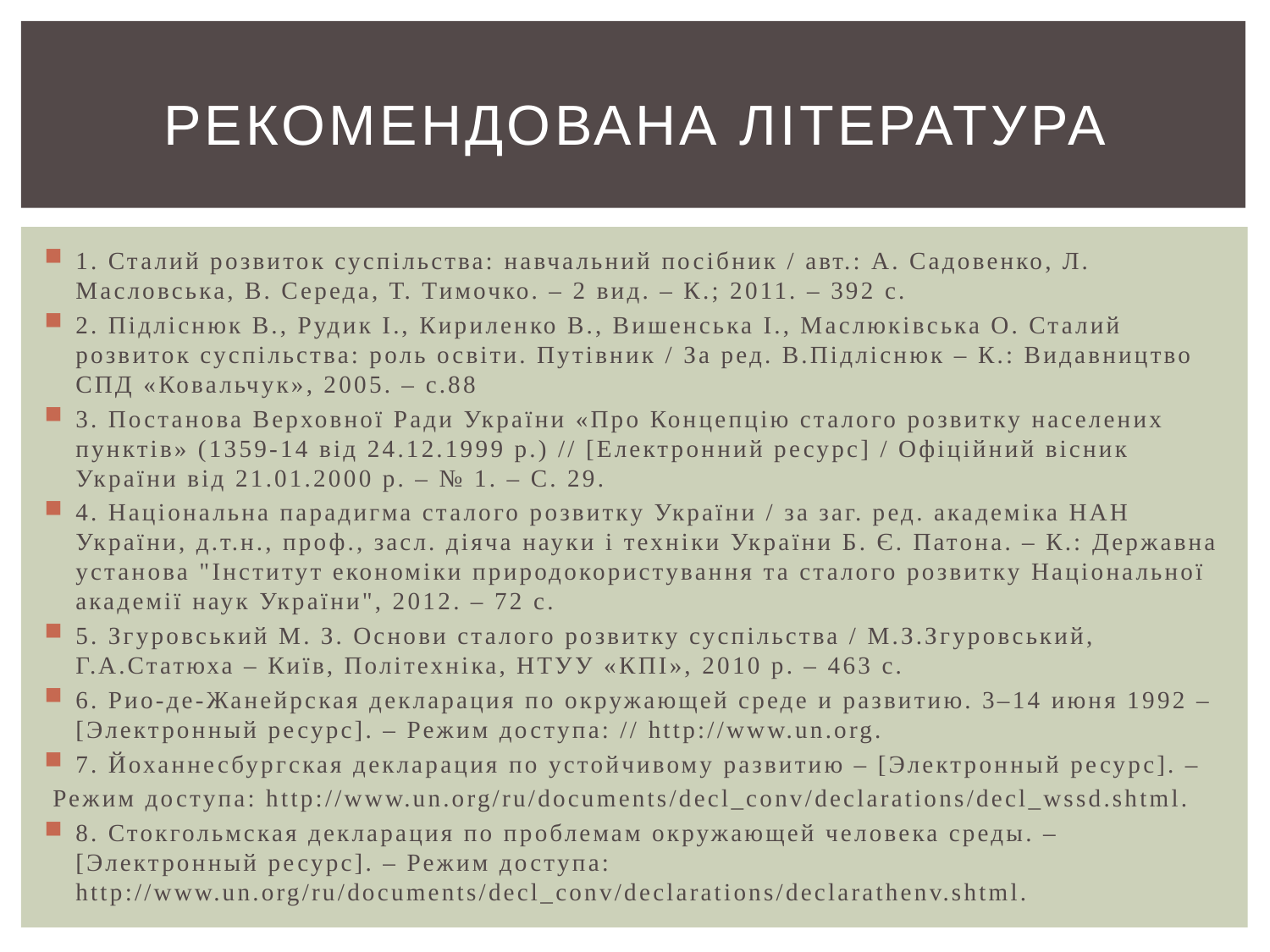

# РЕКОМЕНДОВАНА ЛІТЕРАТУРА
1. Сталий розвиток суспільства: навчальний посібник / авт.: А. Садовенко, Л. Масловська, В. Середа, Т. Тимочко. – 2 вид. – К.; 2011. – 392 с.
2. Підліснюк В., Рудик І., Кириленко В., Вишенська І., Маслюківська О. Сталий розвиток суспільства: роль освіти. Путівник / За ред. В.Підліснюк – К.: Видавництво СПД «Ковальчук», 2005. – с.88
3. Постанова Верховної Ради України «Про Концепцію сталого розвитку населених пунктів» (1359-14 від 24.12.1999 р.) // [Електронний ресурс] / Офіційний вісник України вiд 21.01.2000 р. – № 1. – С. 29.
4. Національна парадигма сталого розвитку України / за заг. ред. академіка НАН України, д.т.н., проф., засл. діяча науки і техніки України Б. Є. Патона. – К.: Державна установа "Інститут економіки природокористування та сталого розвитку Національної академії наук України", 2012. – 72 с.
5. Згуровський М. З. Основи сталого розвитку суспільства / М.З.Згуровський, Г.А.Статюха – Київ, Політехніка, НТУУ «КПІ», 2010 р. – 463 с.
6. Рио-де-Жанейрская декларация по окружающей среде и развитию. 3–14 июня 1992 – [Электронный ресурс]. – Режим доступа: // http://www.un.org.
7. Йоханнесбургская декларация по устойчивому развитию – [Электронный ресурс]. –
 Режим доступа: http://www.un.org/ru/documents/decl_conv/declarations/decl_wssd.shtml.
8. Стокгольмская декларация по проблемам окружающей человека среды. –[Электронный ресурс]. – Режим доступа: http://www.un.org/ru/documents/decl_conv/declarations/declarathenv.shtml.